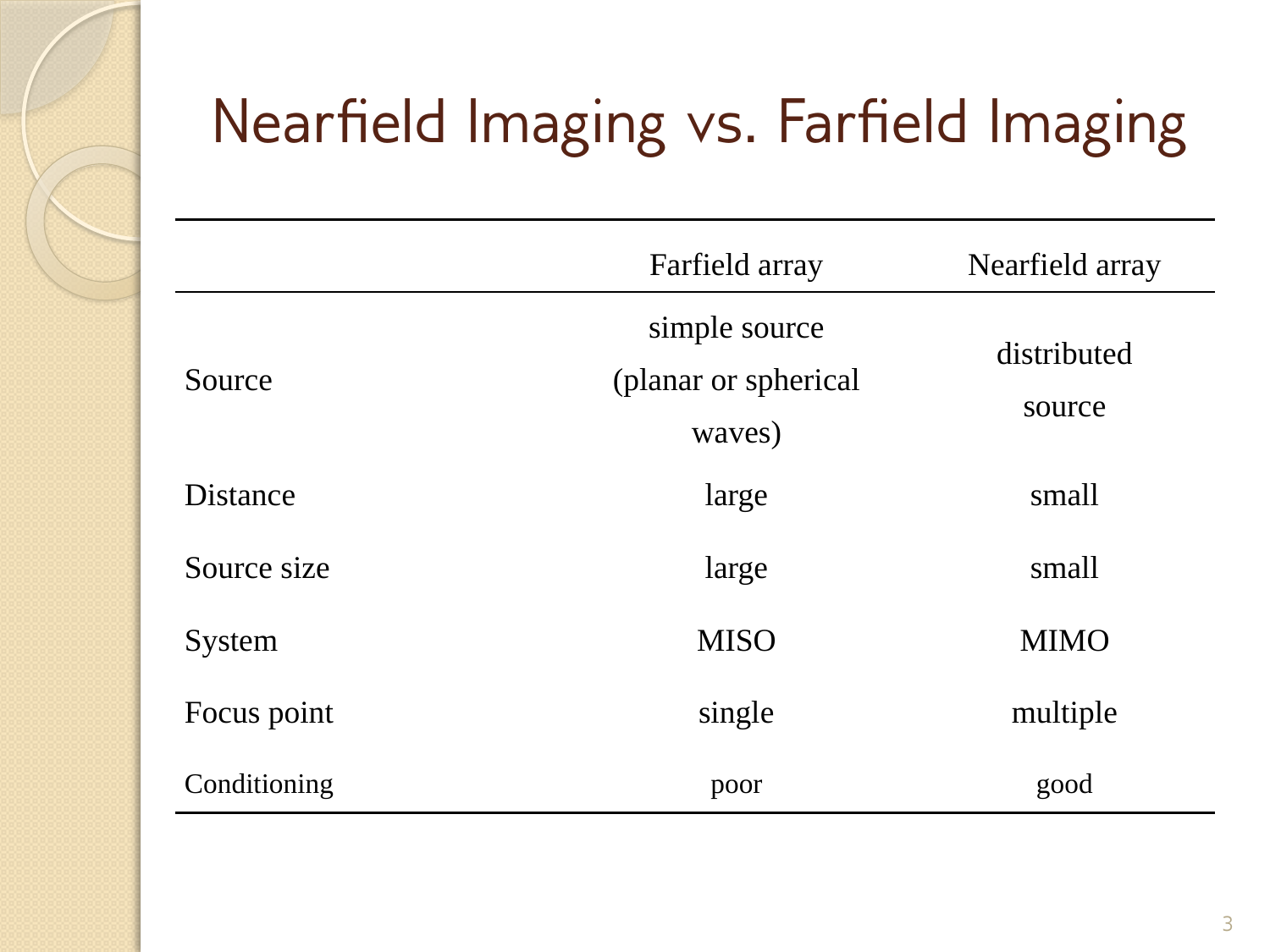

# Nearfield Imaging vs. Farfield Imaging
|  | Farfield array | Nearfield array |
| --- | --- | --- |
| Source | simple source (planar or spherical waves) | distributed source |
| Distance | large | small |
| Source size | large | small |
| System | MISO | MIMO |
| Focus point | single | multiple |
| Conditioning | poor | good |
3